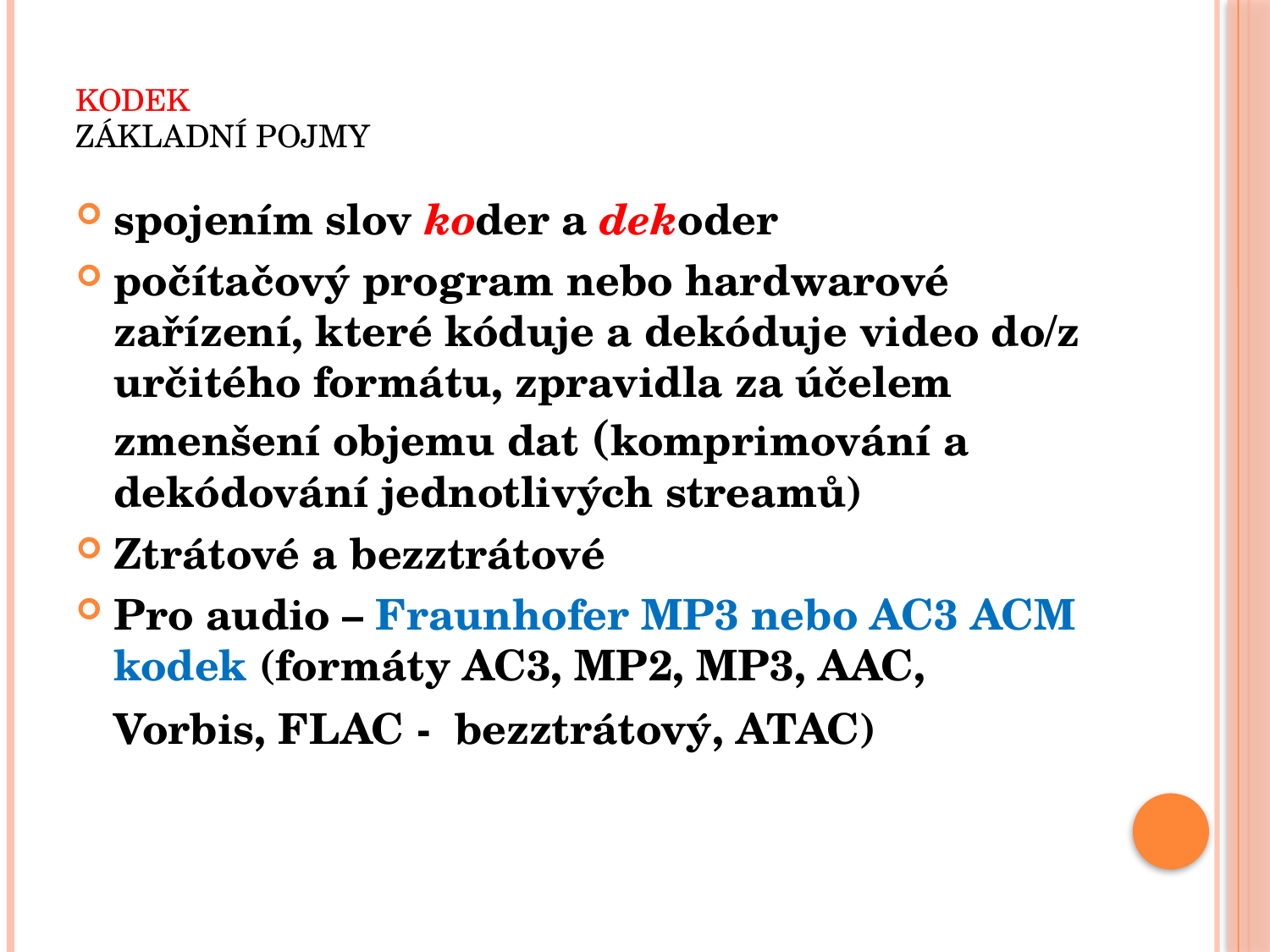

# Kodek Základní pojmy
spojením slov koder a dekoder
počítačový program nebo hardwarové zařízení, které kóduje a dekóduje video do/z určitého formátu, zpravidla za účelem zmenšení objemu dat (komprimování a dekódování jednotlivých streamů)
Ztrátové a bezztrátové
Pro audio – Fraunhofer MP3 nebo AC3 ACM kodek (formáty AC3, MP2, MP3, AAC, Vorbis, FLAC -  bezztrátový, ATAC)